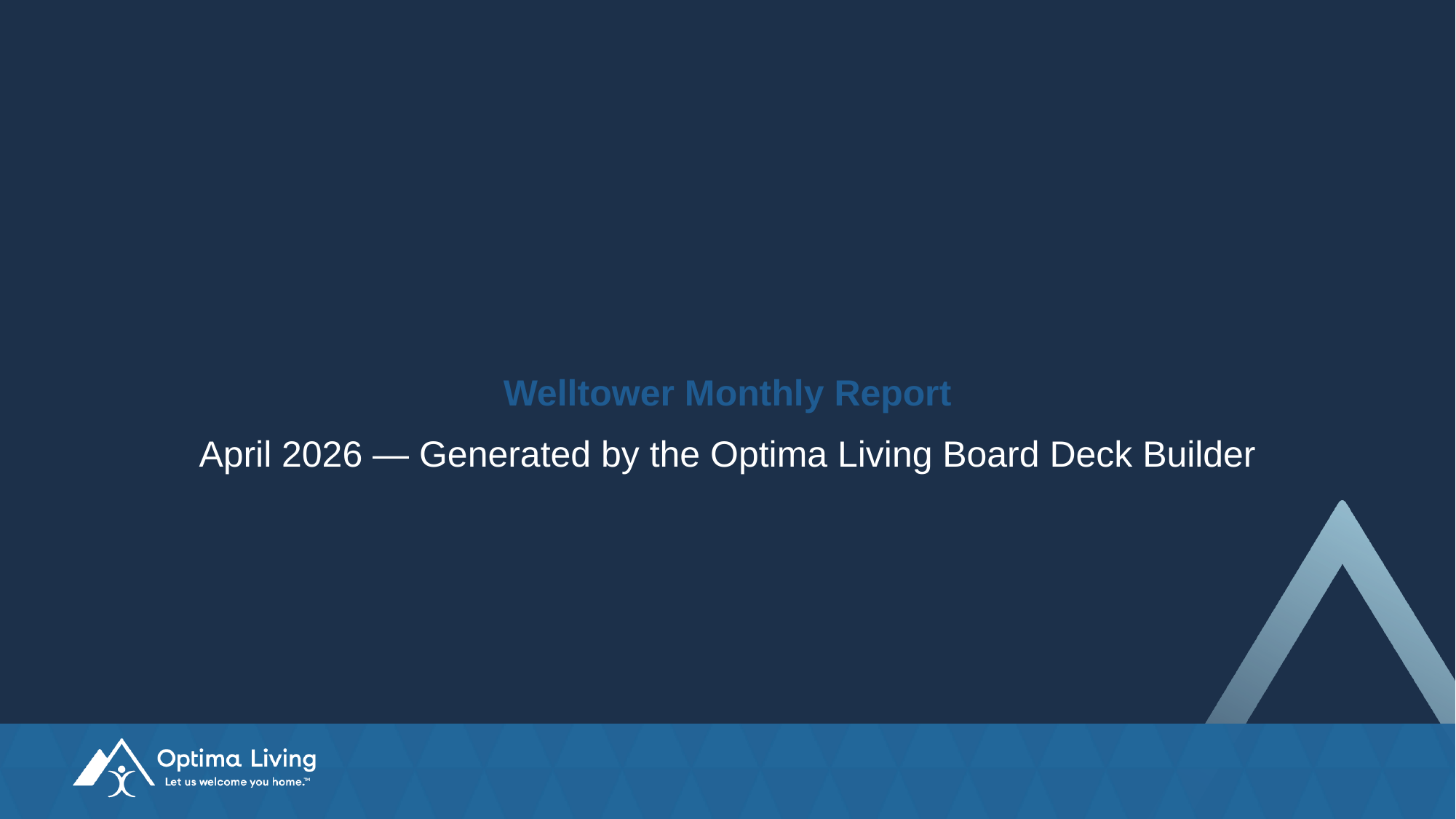

# Welltower Monthly Report
April 2026 — Generated by the Optima Living Board Deck Builder